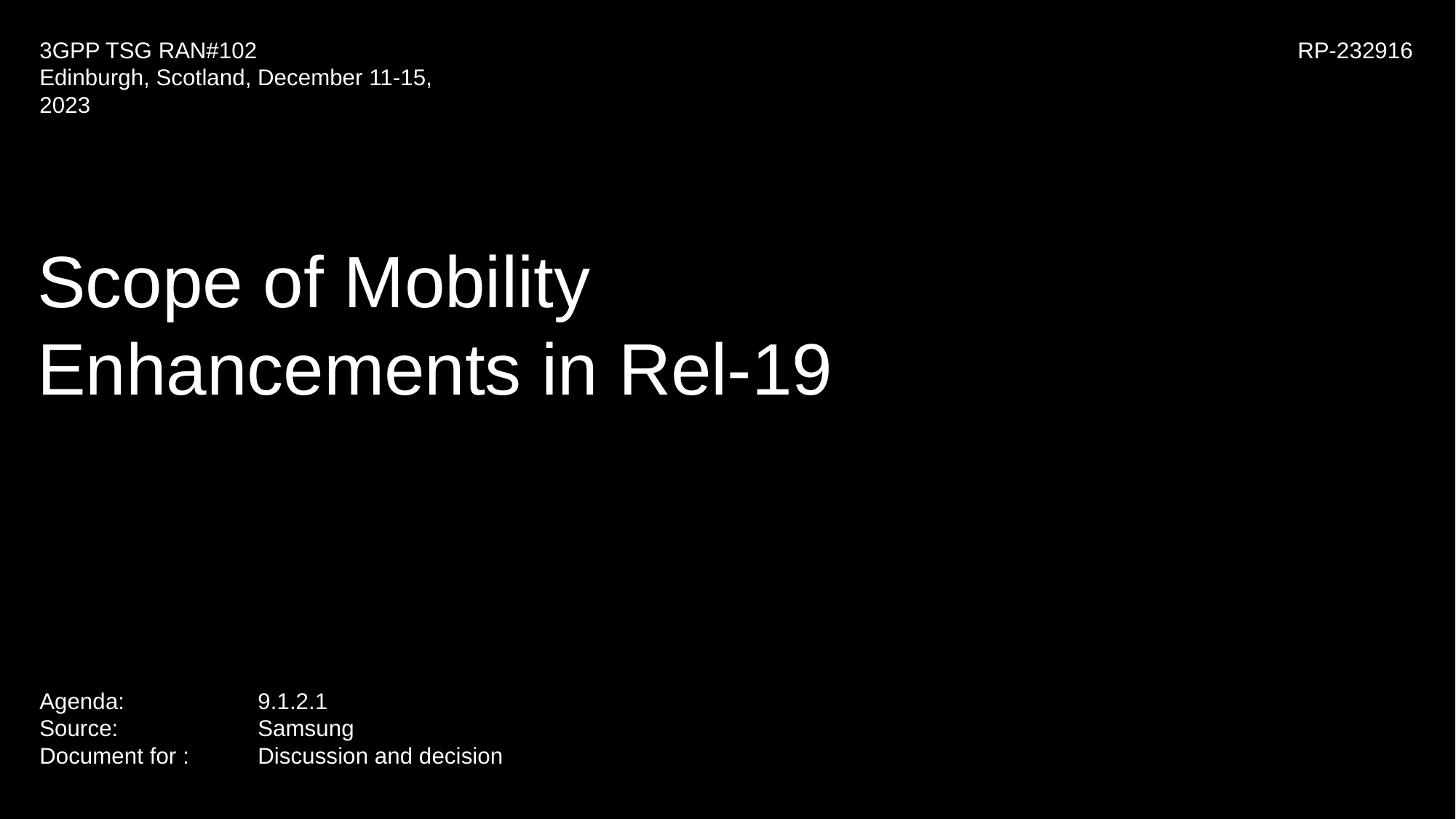

3GPP TSG RAN#102
Edinburgh, Scotland, December 11-15, 2023
RP-232916
Scope of Mobility Enhancements in Rel-19
Agenda: 		9.1.2.1
Source:		Samsung
Document for : 	Discussion and decision